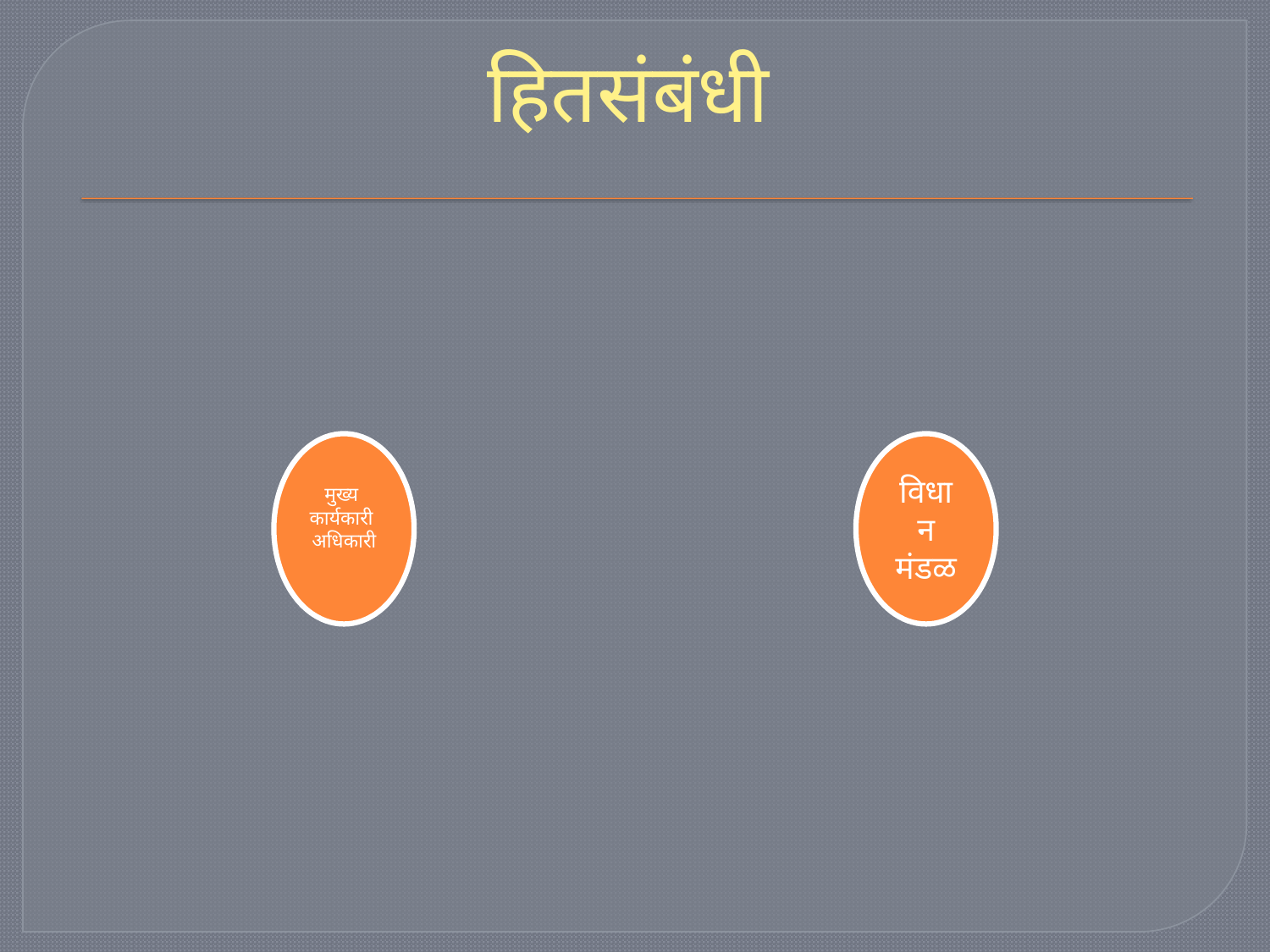

# हितसंबंधी
मुख्य  कार्यकारी  अधिकारी
विधान मंडळ